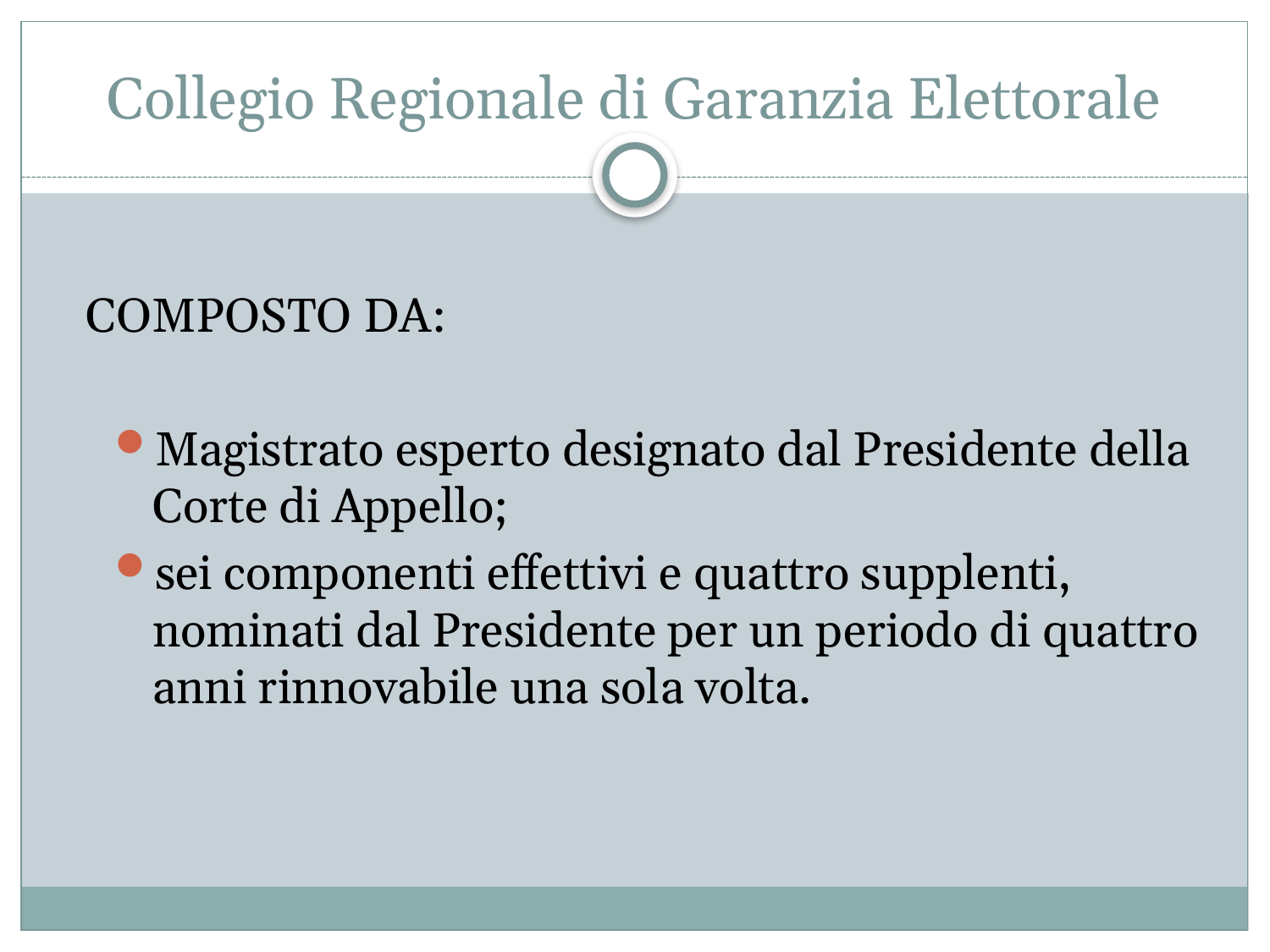

# Collegio Regionale di Garanzia Elettorale

COMPOSTO DA:

Magistrato esperto designato dal Presidente della Corte di Appello;
sei componenti effettivi e quattro supplenti, nominati dal Presidente per un periodo di quattro anni rinnovabile una sola volta.